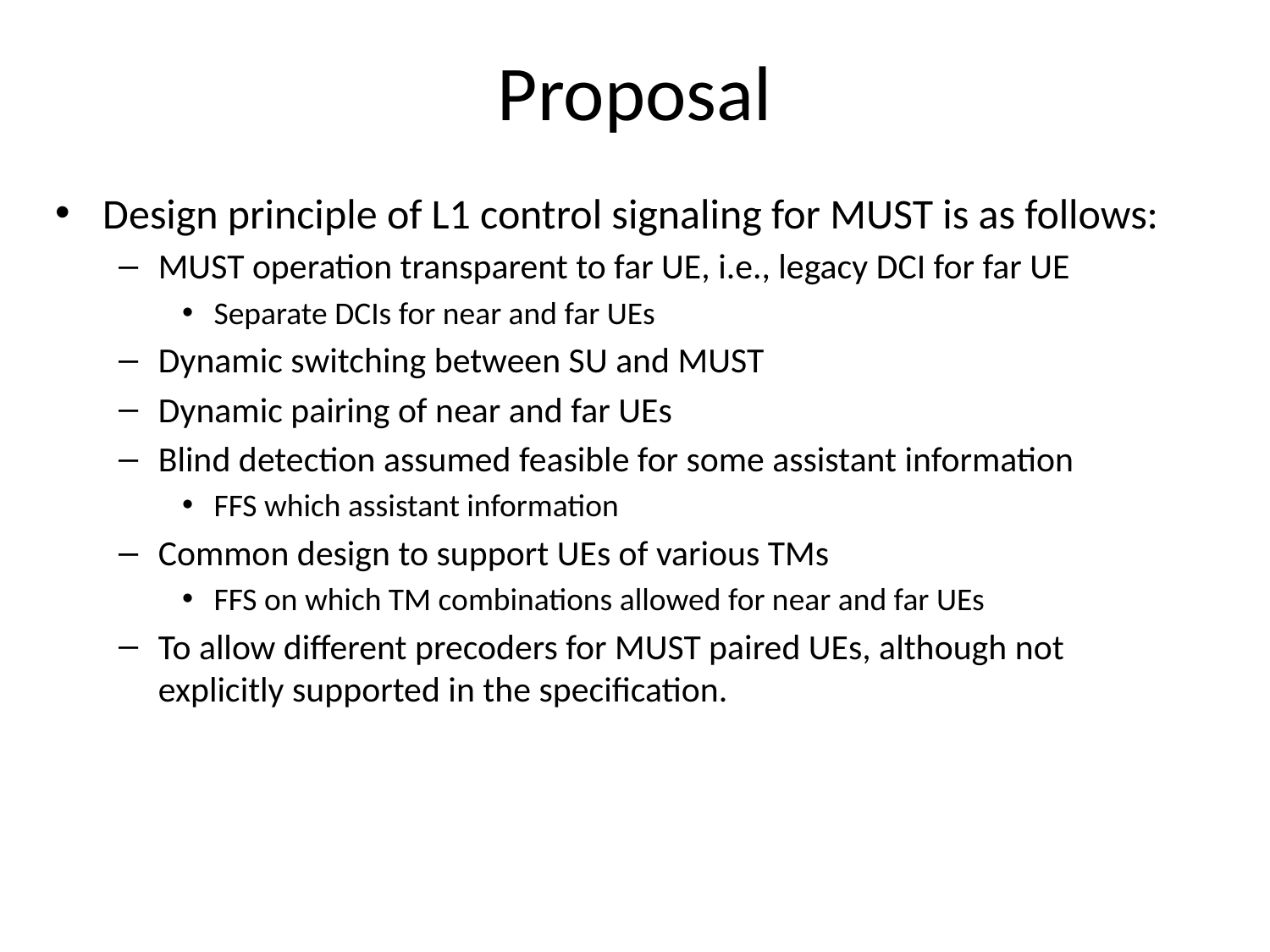

# Proposal

Design principle of L1 control signaling for MUST is as follows:
MUST operation transparent to far UE, i.e., legacy DCI for far UE
Separate DCIs for near and far UEs
Dynamic switching between SU and MUST
Dynamic pairing of near and far UEs
Blind detection assumed feasible for some assistant information
FFS which assistant information
Common design to support UEs of various TMs
FFS on which TM combinations allowed for near and far UEs
To allow different precoders for MUST paired UEs, although not explicitly supported in the specification.